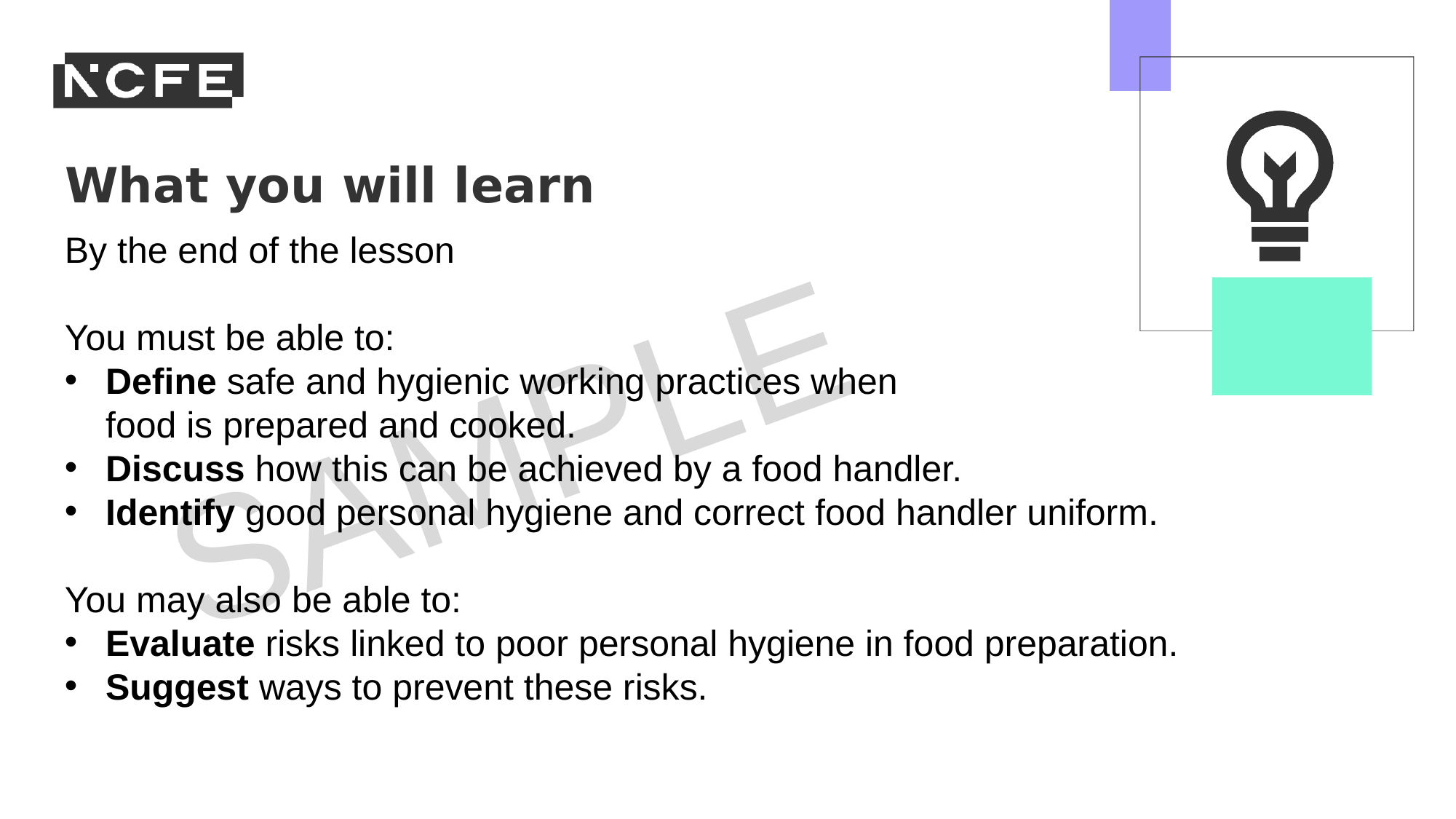

By the end of the lesson

You must be able to:
Define safe and hygienic working practices when
food is prepared and cooked.
Discuss how this can be achieved by a food handler.
Identify good personal hygiene and correct food handler uniform.

You may also be able to:
Evaluate risks linked to poor personal hygiene in food preparation.
Suggest ways to prevent these risks.